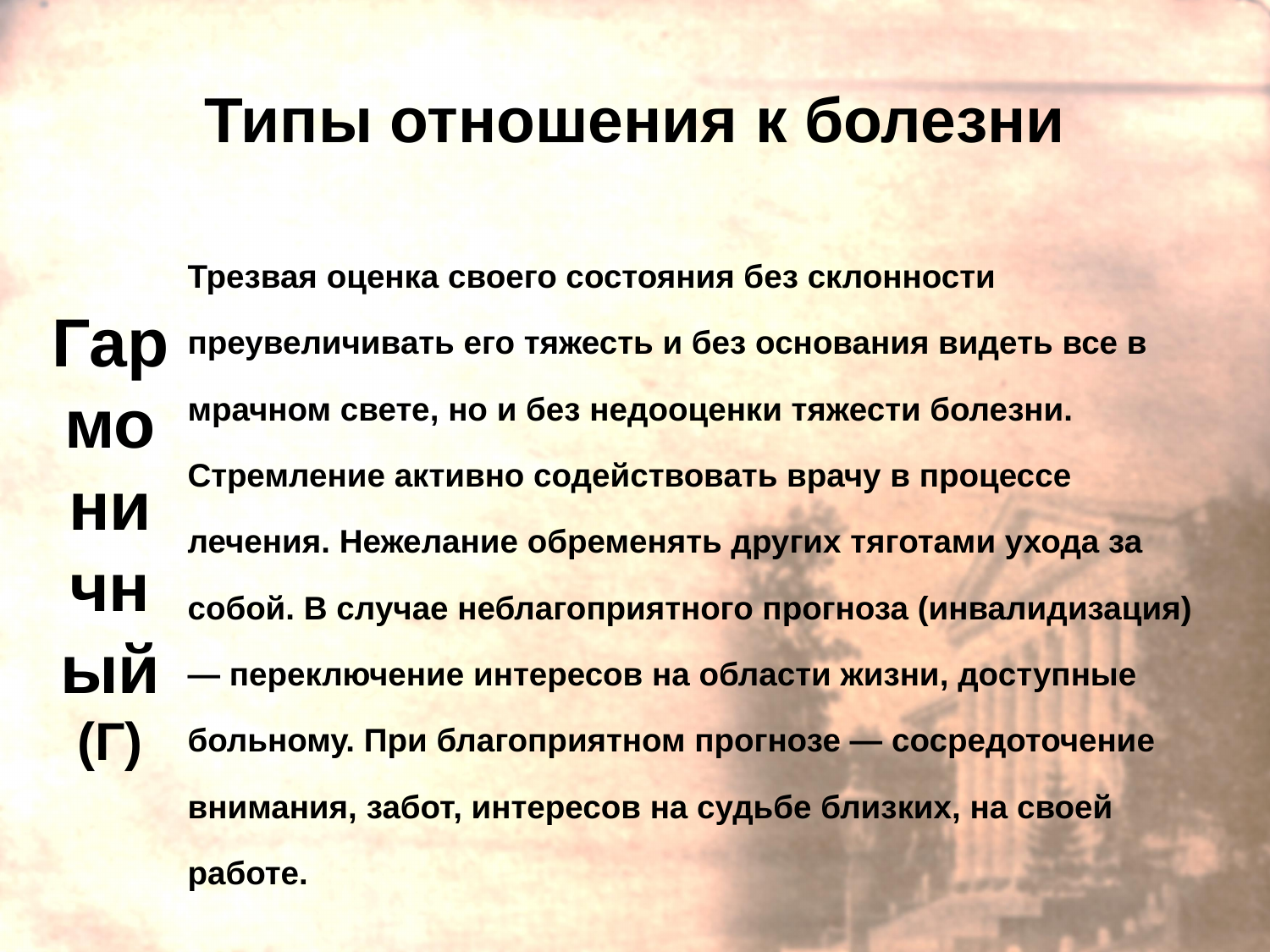

# Типы отношения к болезни
   Гармоничный (Г)
Трезвая оценка своего состояния без склонности преувеличивать его тяжесть и без основания видеть все в мрачном свете, но и без недооценки тяжести болезни. Стремление активно содействовать врачу в процессе лечения. Нежелание обременять других тяготами ухода за собой. В случае неблагоприятного прогноза (инвалидизация) — переключение интересов на области жизни, доступные больному. При благоприятном прогнозе — сосредоточение внимания, забот, интересов на судьбе близких, на своей работе.